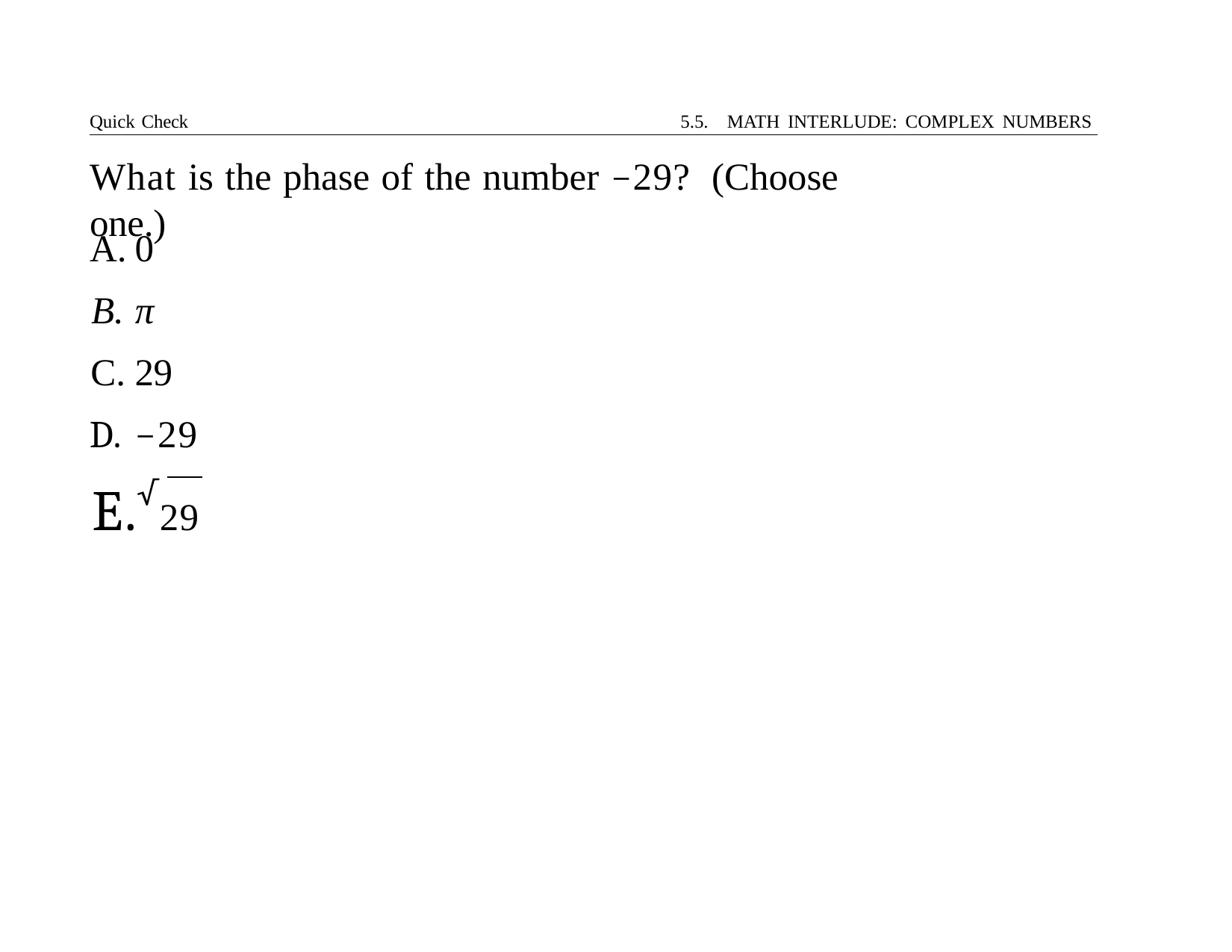

Quick Check	5.5.  MATH INTERLUDE: COMPLEX NUMBERS

# What is the phase of the number −29?	(Choose one.)
0
π
29
−29
√29